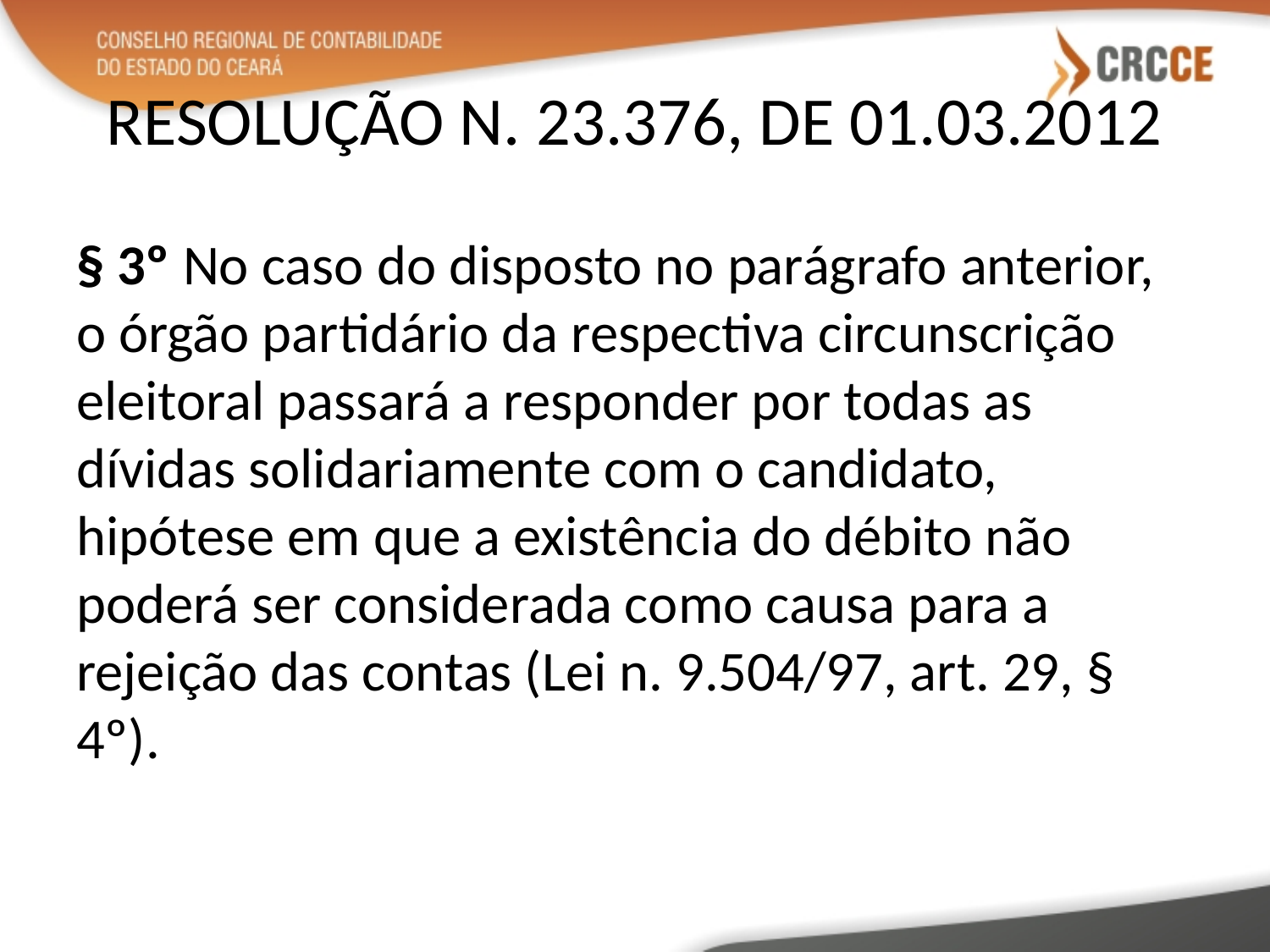

# RESOLUÇÃO N. 23.376, DE 01.03.2012
§ 3º No caso do disposto no parágrafo anterior, o órgão partidário da respectiva circunscrição eleitoral passará a responder por todas as dívidas solidariamente com o candidato, hipótese em que a existência do débito não poderá ser considerada como causa para a rejeição das contas (Lei n. 9.504/97, art. 29, § 4º).